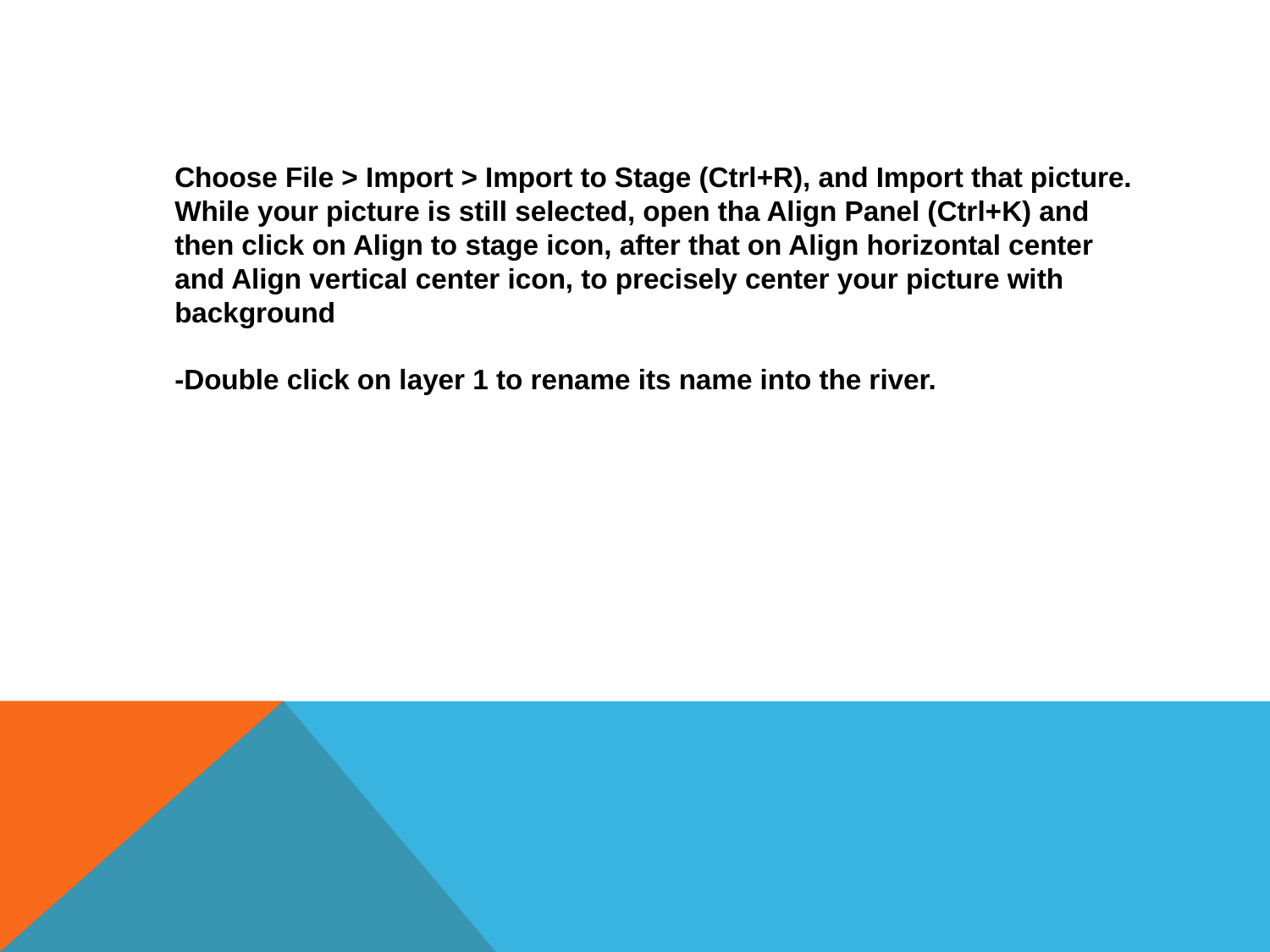

Choose File > Import > Import to Stage (Ctrl+R), and Import that picture. While your picture is still selected, open tha Align Panel (Ctrl+K) and then click on Align to stage icon, after that on Align horizontal center and Align vertical center icon, to precisely center your picture with background
-Double click on layer 1 to rename its name into the river.